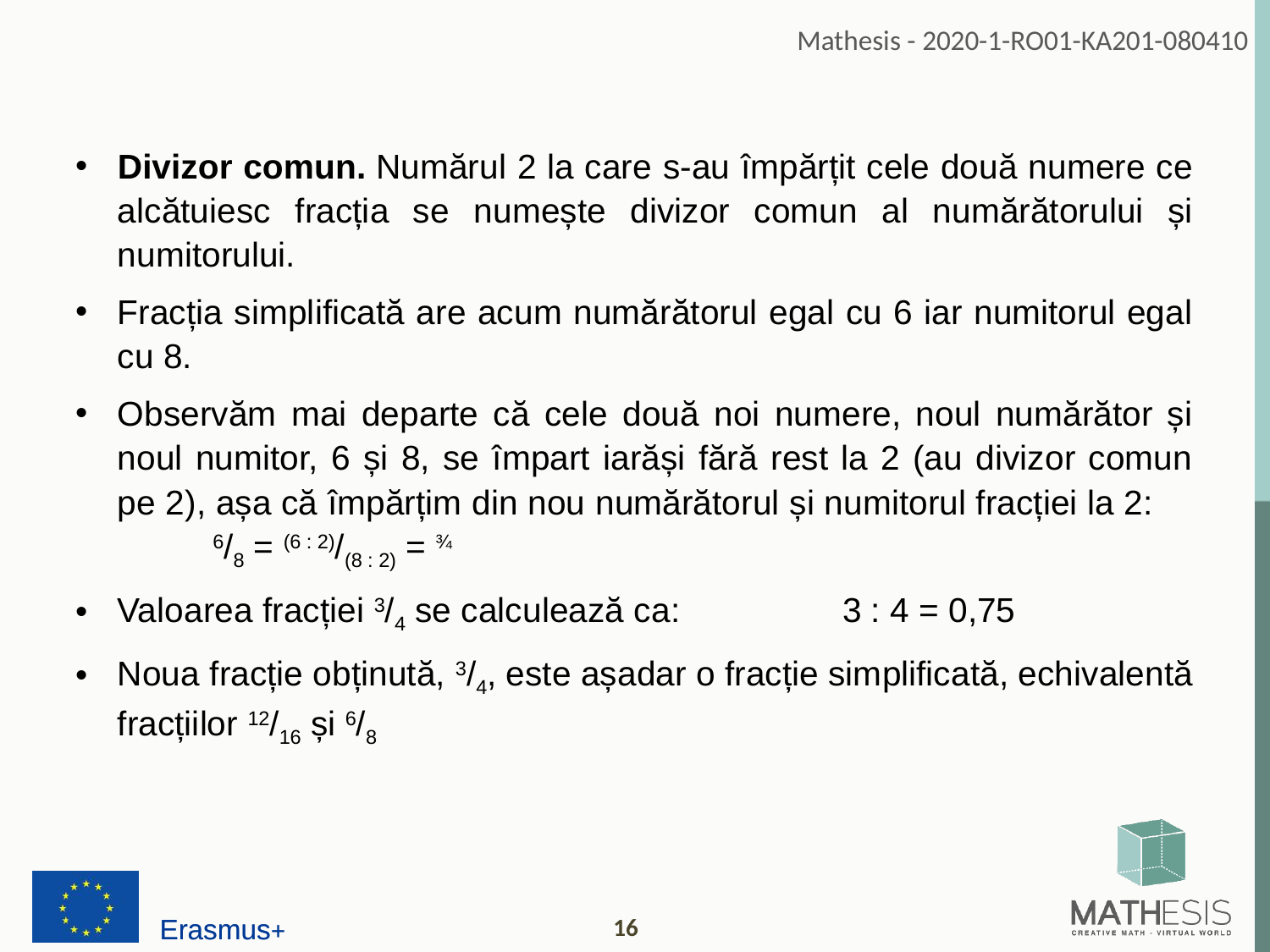

Divizor comun. Numărul 2 la care s-au împărțit cele două numere ce alcătuiesc fracția se numește divizor comun al numărătorului și numitorului.
Fracția simplificată are acum numărătorul egal cu 6 iar numitorul egal cu 8.
Observăm mai departe că cele două noi numere, noul numărător și noul numitor, 6 și 8, se împart iarăși fără rest la 2 (au divizor comun pe 2), așa că împărțim din nou numărătorul și numitorul fracției la 2:               6/8 = (6 : 2)/(8 : 2) = ¾
Valoarea fracției 3/4 se calculează ca:                 3 : 4 = 0,75
Noua fracție obținută, 3/4, este așadar o fracție simplificată, echivalentă fracțiilor 12/16 și 6/8